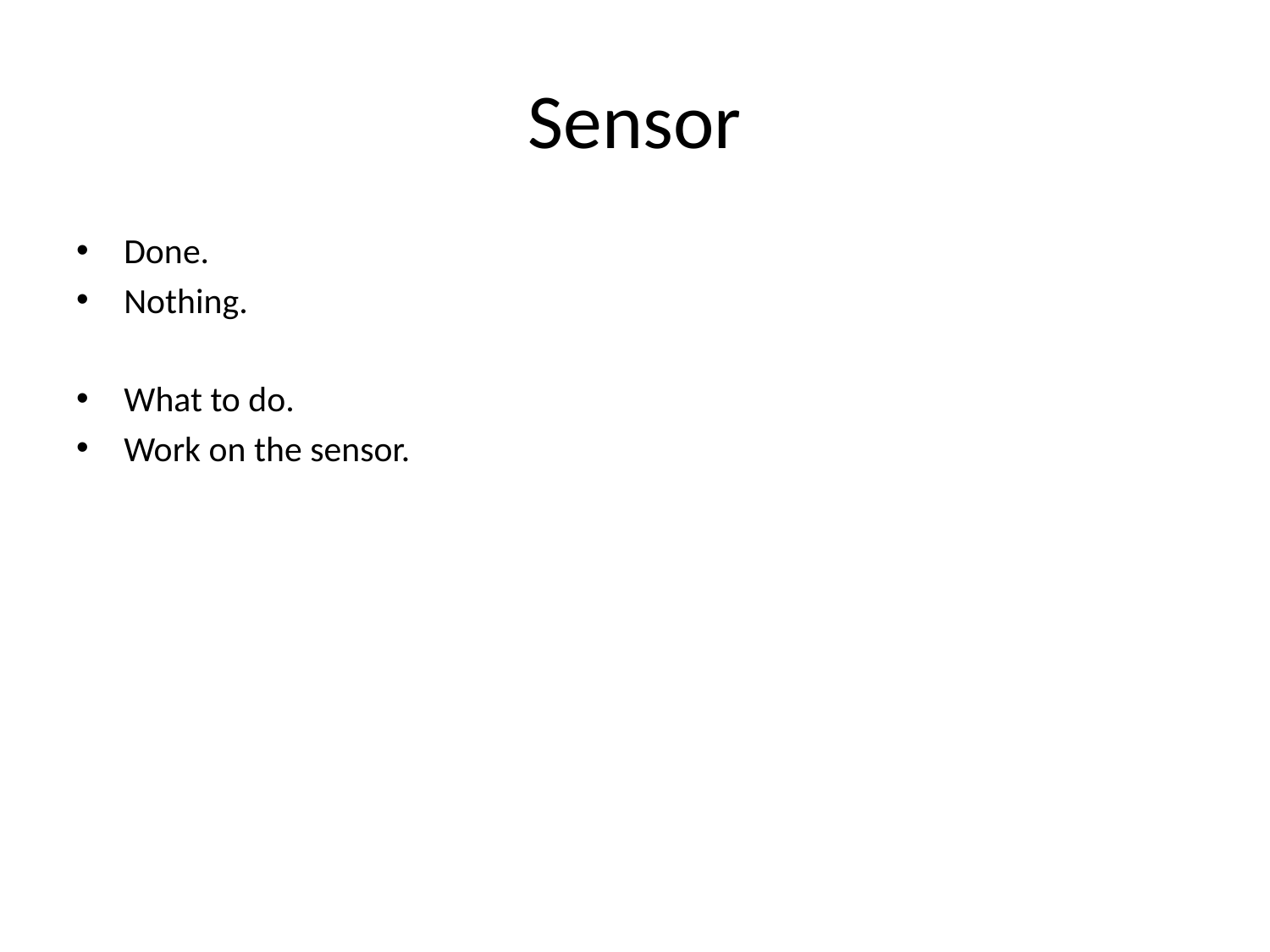

# Sensor
Done.
Nothing.

What to do.
Work on the sensor.